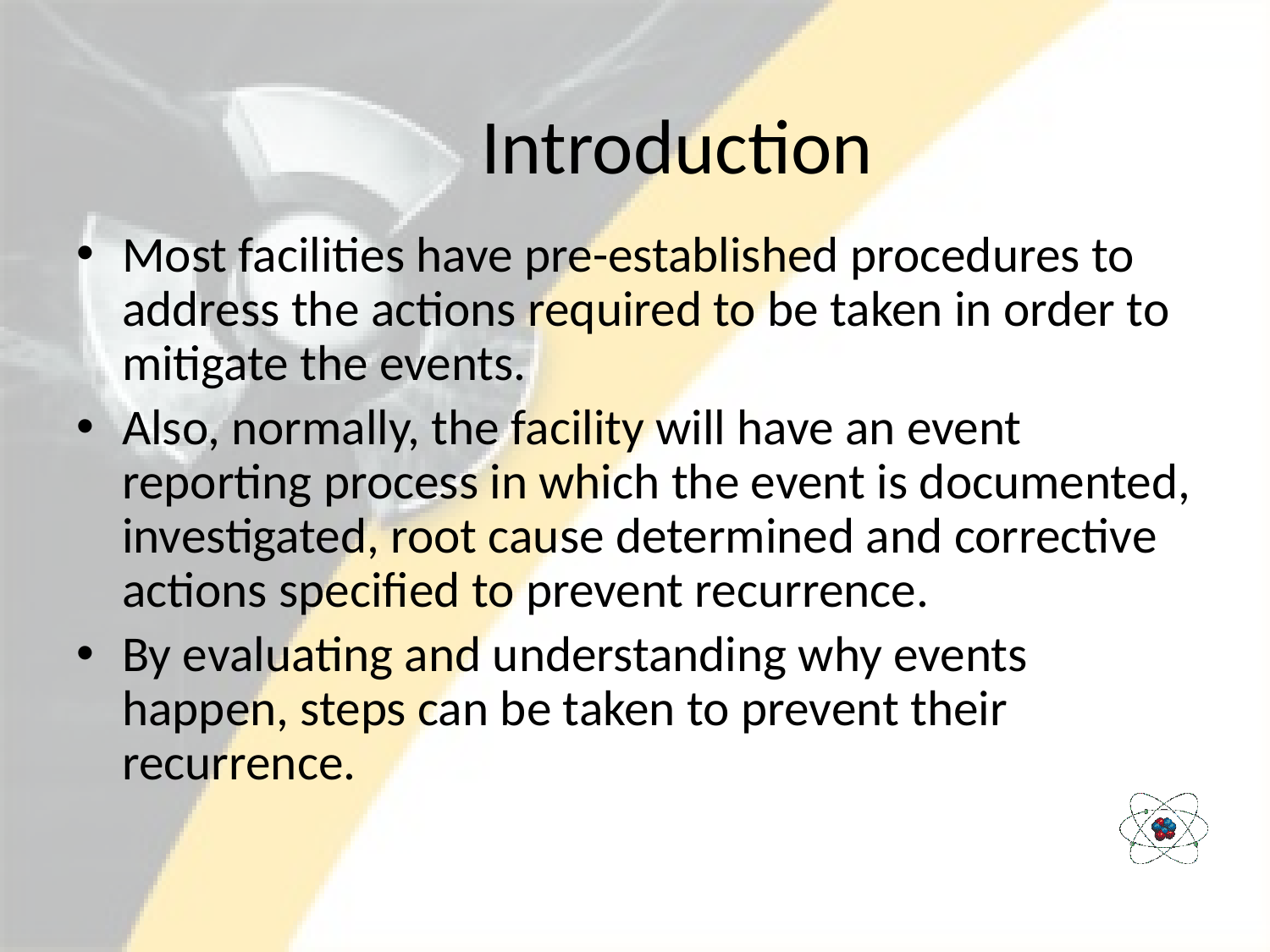

# Introduction
Most facilities have pre-established procedures to address the actions required to be taken in order to mitigate the events.
Also, normally, the facility will have an event reporting process in which the event is documented, investigated, root cause determined and corrective actions specified to prevent recurrence.
By evaluating and understanding why events happen, steps can be taken to prevent their recurrence.